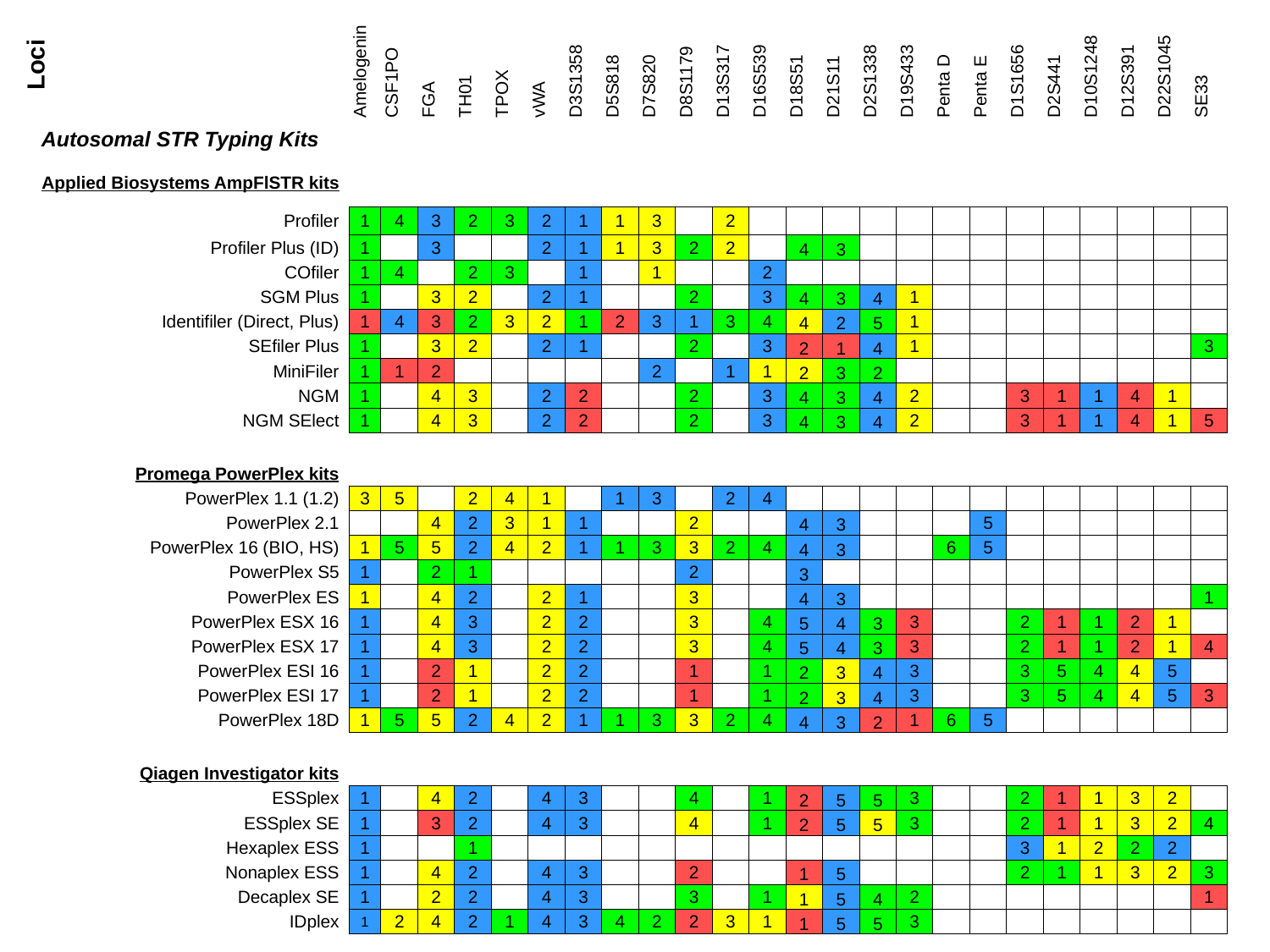

| Loci |  | Amelogenin | CSF1PO | FGA | TH01 | TPOX | vWA | D3S1358 | D5S818 | D7S820 | D8S1179 | D13S317 | D16S539 | D18S51 | D21S11 | D2S1338 | D19S433 | Penta D | Penta E | D1S1656 | D2S441 | D10S1248 | D12S391 | D22S1045 | SE33 |
| --- | --- | --- | --- | --- | --- | --- | --- | --- | --- | --- | --- | --- | --- | --- | --- | --- | --- | --- | --- | --- | --- | --- | --- | --- | --- |
| Autosomal STR Typing Kits |  |  |  |  |  |  |  |  |  |  |  |  |  |  |  |  |  |  |  |  |  |  |  |  |  |
| Applied Biosystems AmpFlSTR kits |  |  |  |  |  |  |  |  |  |  |  |  |  |  |  |  |  |  |  |  |  |  |  |  |  |
| Profiler |  | 1 | 4 | 3 | 2 | 3 | 2 | 1 | 1 | 3 |  | 2 |  |  |  |  |  |  |  |  |  |  |  |  |  |
| Profiler Plus (ID) |  | 1 |  | 3 |  |  | 2 | 1 | 1 | 3 | 2 | 2 |  | 4 | 3 |  |  |  |  |  |  |  |  |  |  |
| COfiler |  | 1 | 4 |  | 2 | 3 |  | 1 |  | 1 |  |  | 2 |  |  |  |  |  |  |  |  |  |  |  |  |
| SGM Plus |  | 1 |  | 3 | 2 |  | 2 | 1 |  |  | 2 |  | 3 | 4 | 3 | 4 | 1 |  |  |  |  |  |  |  |  |
| Identifiler (Direct, Plus) |  | 1 | 4 | 3 | 2 | 3 | 2 | 1 | 2 | 3 | 1 | 3 | 4 | 4 | 2 | 5 | 1 |  |  |  |  |  |  |  |  |
| SEfiler Plus |  | 1 |  | 3 | 2 |  | 2 | 1 |  |  | 2 |  | 3 | 2 | 1 | 4 | 1 |  |  |  |  |  |  |  | 3 |
| MiniFiler |  | 1 | 1 | 2 |  |  |  |  |  | 2 |  | 1 | 1 | 2 | 3 | 2 |  |  |  |  |  |  |  |  |  |
| NGM |  | 1 |  | 4 | 3 |  | 2 | 2 |  |  | 2 |  | 3 | 4 | 3 | 4 | 2 |  |  | 3 | 1 | 1 | 4 | 1 |  |
| NGM SElect |  | 1 |  | 4 | 3 |  | 2 | 2 |  |  | 2 |  | 3 | 4 | 3 | 4 | 2 |  |  | 3 | 1 | 1 | 4 | 1 | 5 |
|  |  |  |  |  |  |  |  |  |  |  |  |  |  |  |  |  |  |  |  |  |  |  |  |  |  |
| Promega PowerPlex kits |  |  |  |  |  |  |  |  |  |  |  |  |  |  |  |  |  |  |  |  |  |  |  |  |  |
| PowerPlex 1.1 (1.2) |  | 3 | 5 |  | 2 | 4 | 1 |  | 1 | 3 |  | 2 | 4 |  |  |  |  |  |  |  |  |  |  |  |  |
| PowerPlex 2.1 |  |  |  | 4 | 2 | 3 | 1 | 1 |  |  | 2 |  |  | 4 | 3 |  |  |  | 5 |  |  |  |  |  |  |
| PowerPlex 16 (BIO, HS) |  | 1 | 5 | 5 | 2 | 4 | 2 | 1 | 1 | 3 | 3 | 2 | 4 | 4 | 3 |  |  | 6 | 5 |  |  |  |  |  |  |
| PowerPlex S5 |  | 1 |  | 2 | 1 |  |  |  |  |  | 2 |  |  | 3 |  |  |  |  |  |  |  |  |  |  |  |
| PowerPlex ES |  | 1 |  | 4 | 2 |  | 2 | 1 |  |  | 3 |  |  | 4 | 3 |  |  |  |  |  |  |  |  |  | 1 |
| PowerPlex ESX 16 |  | 1 |  | 4 | 3 |  | 2 | 2 |  |  | 3 |  | 4 | 5 | 4 | 3 | 3 |  |  | 2 | 1 | 1 | 2 | 1 |  |
| PowerPlex ESX 17 |  | 1 |  | 4 | 3 |  | 2 | 2 |  |  | 3 |  | 4 | 5 | 4 | 3 | 3 |  |  | 2 | 1 | 1 | 2 | 1 | 4 |
| PowerPlex ESI 16 |  | 1 |  | 2 | 1 |  | 2 | 2 |  |  | 1 |  | 1 | 2 | 3 | 4 | 3 |  |  | 3 | 5 | 4 | 4 | 5 |  |
| PowerPlex ESI 17 |  | 1 |  | 2 | 1 |  | 2 | 2 |  |  | 1 |  | 1 | 2 | 3 | 4 | 3 |  |  | 3 | 5 | 4 | 4 | 5 | 3 |
| PowerPlex 18D |  | 1 | 5 | 5 | 2 | 4 | 2 | 1 | 1 | 3 | 3 | 2 | 4 | 4 | 3 | 2 | 1 | 6 | 5 |  |  |  |  |  |  |
|  |  |  |  |  |  |  |  |  |  |  |  |  |  |  |  |  |  |  |  |  |  |  |  |  |  |
| Qiagen Investigator kits |  |  |  |  |  |  |  |  |  |  |  |  |  |  |  |  |  |  |  |  |  |  |  |  |  |
| ESSplex |  | 1 |  | 4 | 2 |  | 4 | 3 |  |  | 4 |  | 1 | 2 | 5 | 5 | 3 |  |  | 2 | 1 | 1 | 3 | 2 |  |
| ESSplex SE |  | 1 |  | 3 | 2 |  | 4 | 3 |  |  | 4 |  | 1 | 2 | 5 | 5 | 3 |  |  | 2 | 1 | 1 | 3 | 2 | 4 |
| Hexaplex ESS |  | 1 |  |  | 1 |  |  |  |  |  |  |  |  |  |  |  |  |  |  | 3 | 1 | 2 | 2 | 2 |  |
| Nonaplex ESS |  | 1 |  | 4 | 2 |  | 4 | 3 |  |  | 2 |  |  | 1 | 5 |  |  |  |  | 2 | 1 | 1 | 3 | 2 | 3 |
| Decaplex SE |  | 1 |  | 2 | 2 |  | 4 | 3 |  |  | 3 |  | 1 | 1 | 5 | 4 | 2 |  |  |  |  |  |  |  | 1 |
| IDplex |  | 1 | 2 | 4 | 2 | 1 | 4 | 3 | 4 | 2 | 2 | 3 | 1 | 1 | 5 | 5 | 3 |  |  |  |  |  |  |  |  |